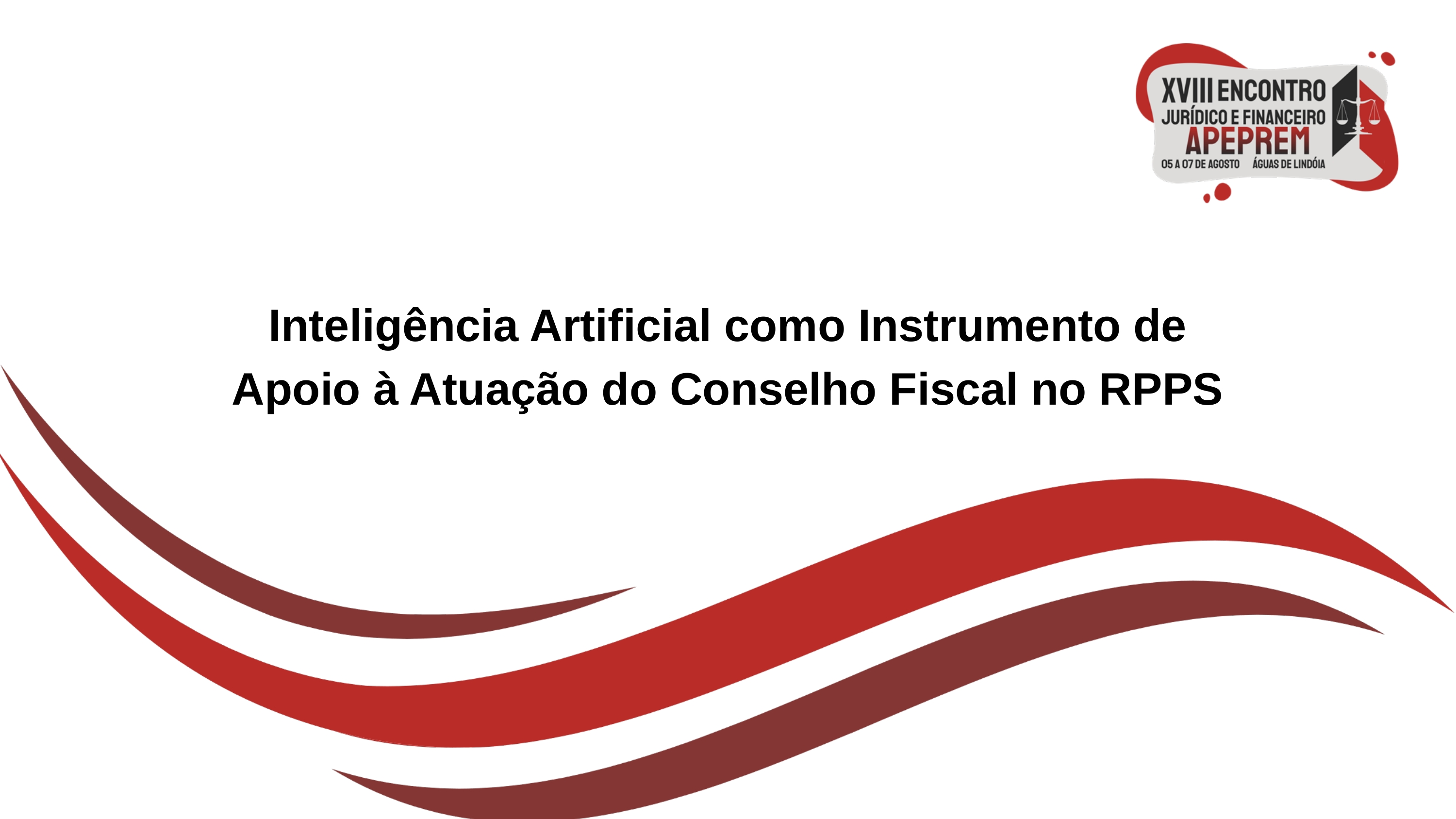

Inteligência Artificial como Instrumento de Apoio à Atuação do Conselho Fiscal no RPPS